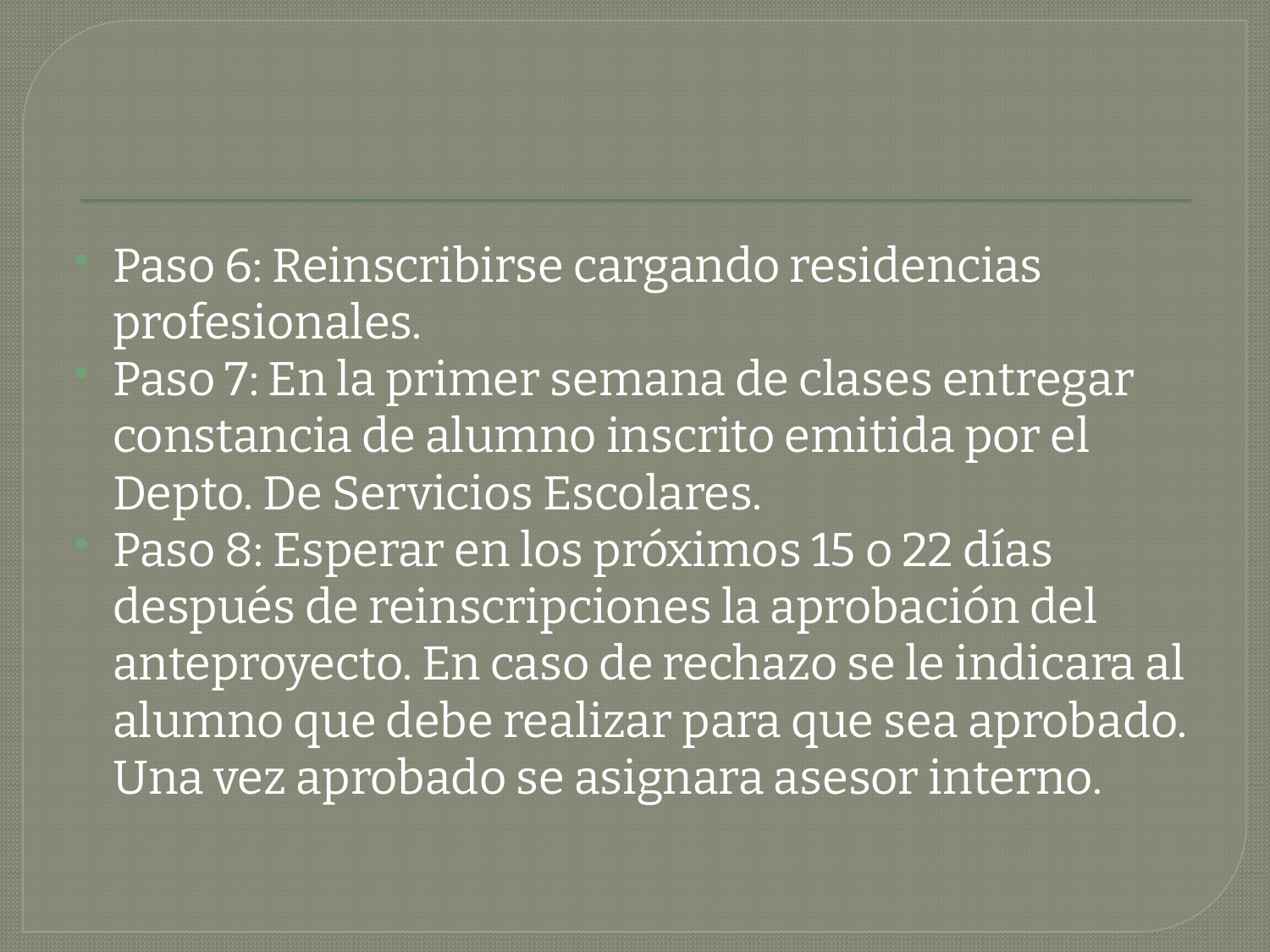

#
Paso 6: Reinscribirse cargando residencias profesionales.
Paso 7: En la primer semana de clases entregar constancia de alumno inscrito emitida por el Depto. De Servicios Escolares.
Paso 8: Esperar en los próximos 15 o 22 días después de reinscripciones la aprobación del anteproyecto. En caso de rechazo se le indicara al alumno que debe realizar para que sea aprobado. Una vez aprobado se asignara asesor interno.